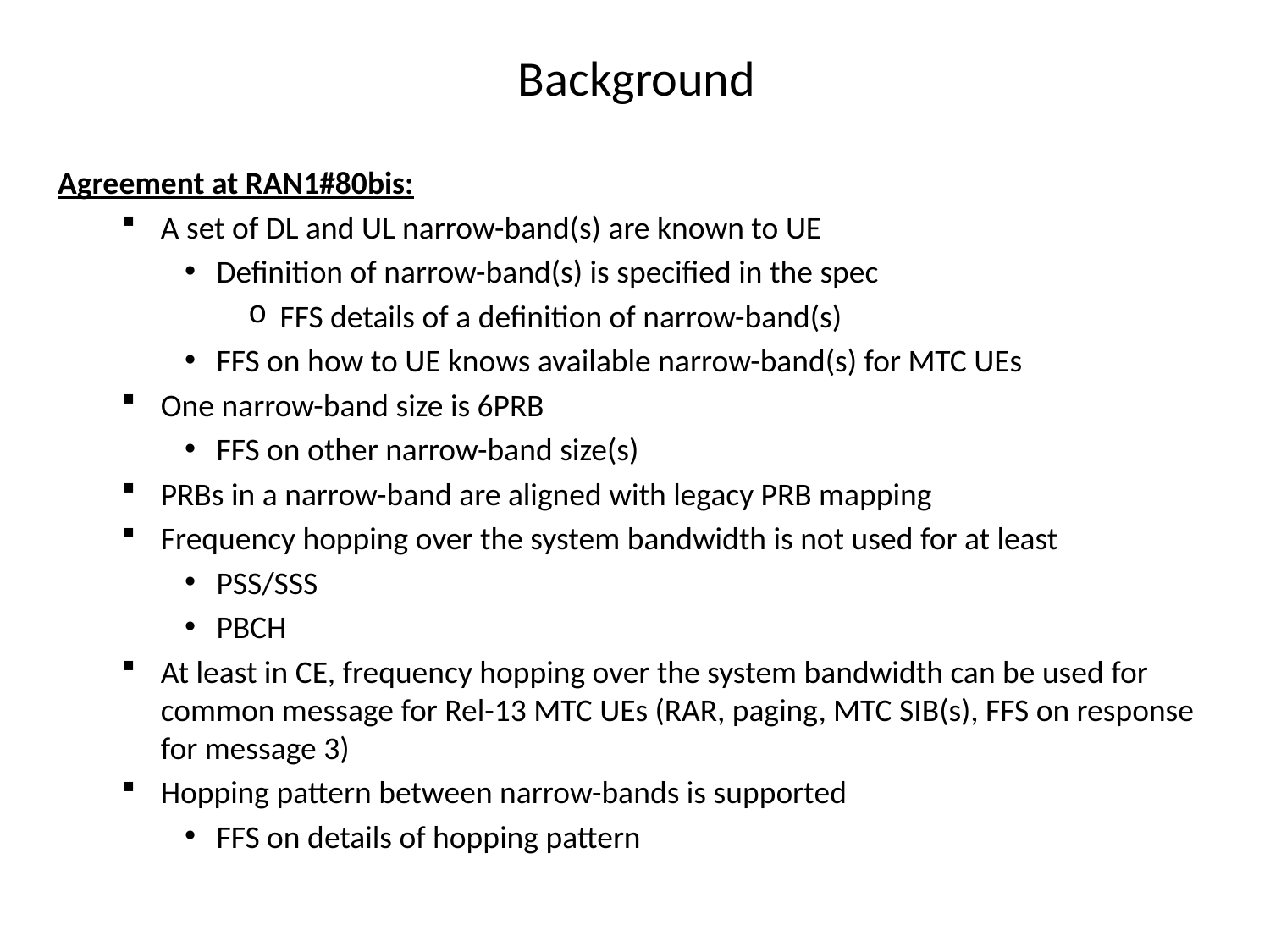

# Background
Agreement at RAN1#80bis:
A set of DL and UL narrow-band(s) are known to UE
Definition of narrow-band(s) is specified in the spec
FFS details of a definition of narrow-band(s)
FFS on how to UE knows available narrow-band(s) for MTC UEs
One narrow-band size is 6PRB
FFS on other narrow-band size(s)
PRBs in a narrow-band are aligned with legacy PRB mapping
Frequency hopping over the system bandwidth is not used for at least
PSS/SSS
PBCH
At least in CE, frequency hopping over the system bandwidth can be used for common message for Rel-13 MTC UEs (RAR, paging, MTC SIB(s), FFS on response for message 3)
Hopping pattern between narrow-bands is supported
FFS on details of hopping pattern